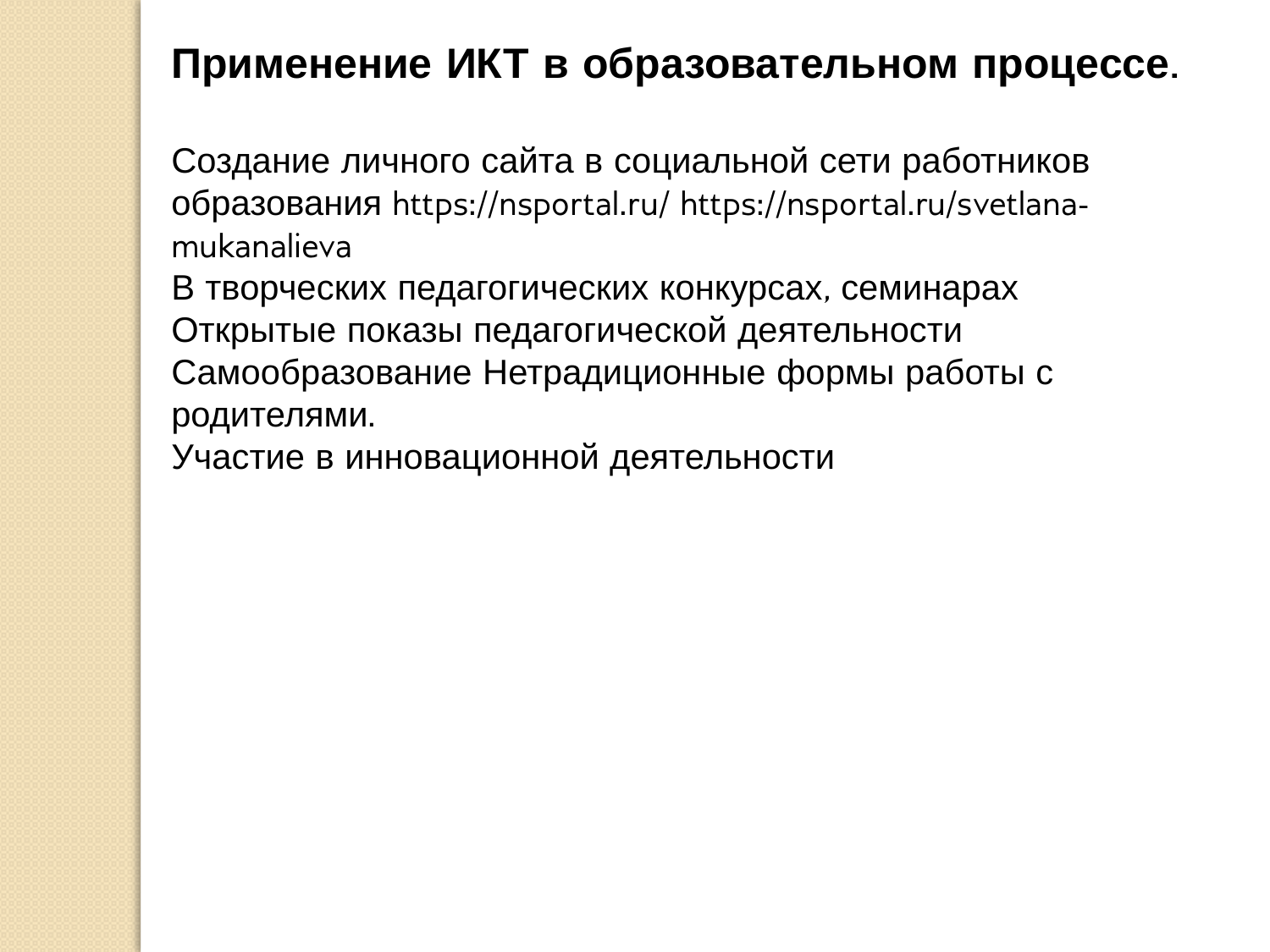

Применение ИКТ в образовательном процессе.

Создание личного сайта в социальной сети работников образования https://nsportal.ru/ https://nsportal.ru/svetlana-mukanalieva
В творческих педагогических конкурсах, семинарах
Открытые показы педагогической деятельности Самообразование Нетрадиционные формы работы с родителями.
Участие в инновационной деятельности